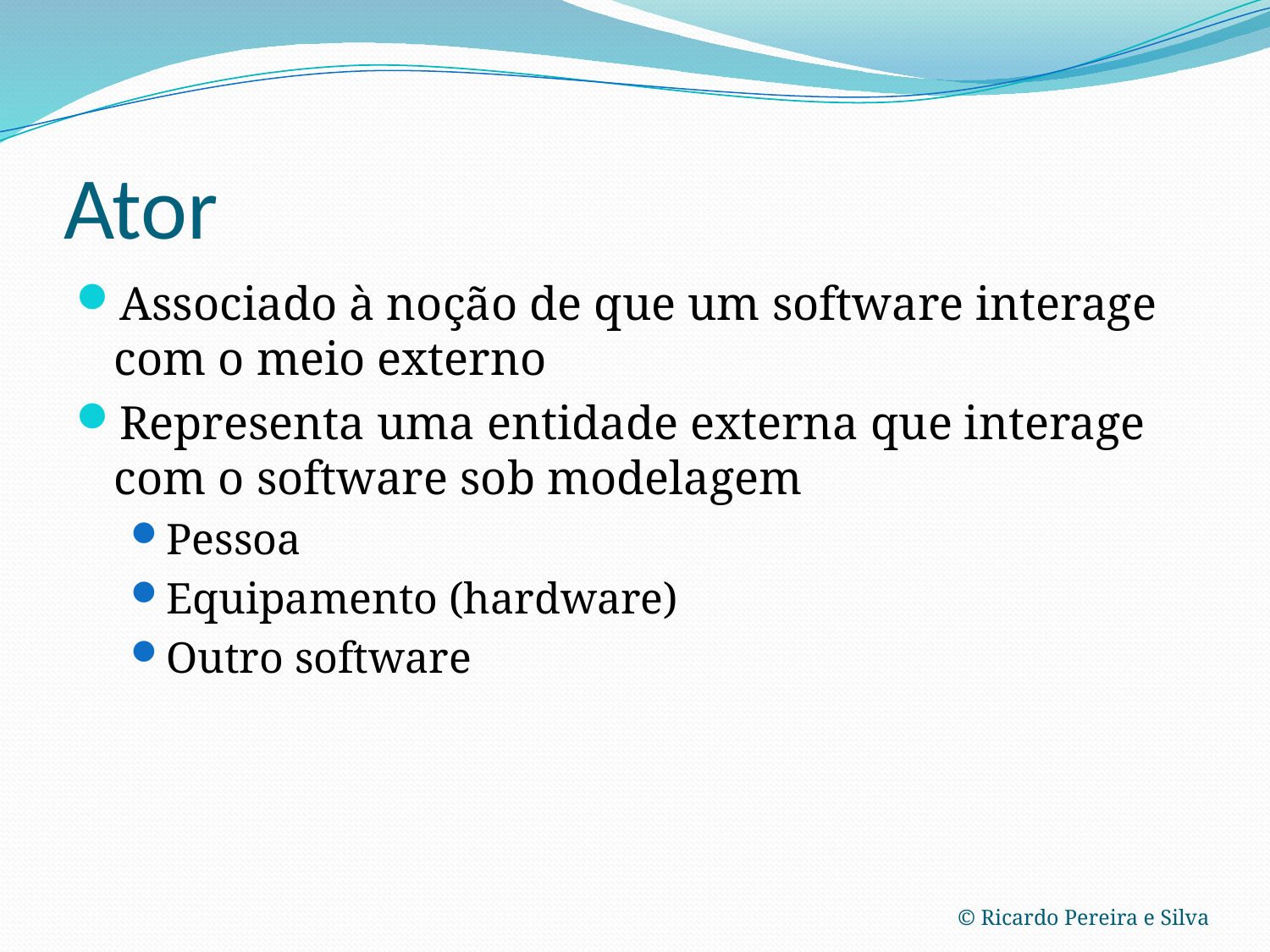

# Ator
Associado à noção de que um software interage com o meio externo
Representa uma entidade externa que interage com o software sob modelagem
Pessoa
Equipamento (hardware)
Outro software

© Ricardo Pereira e Silva